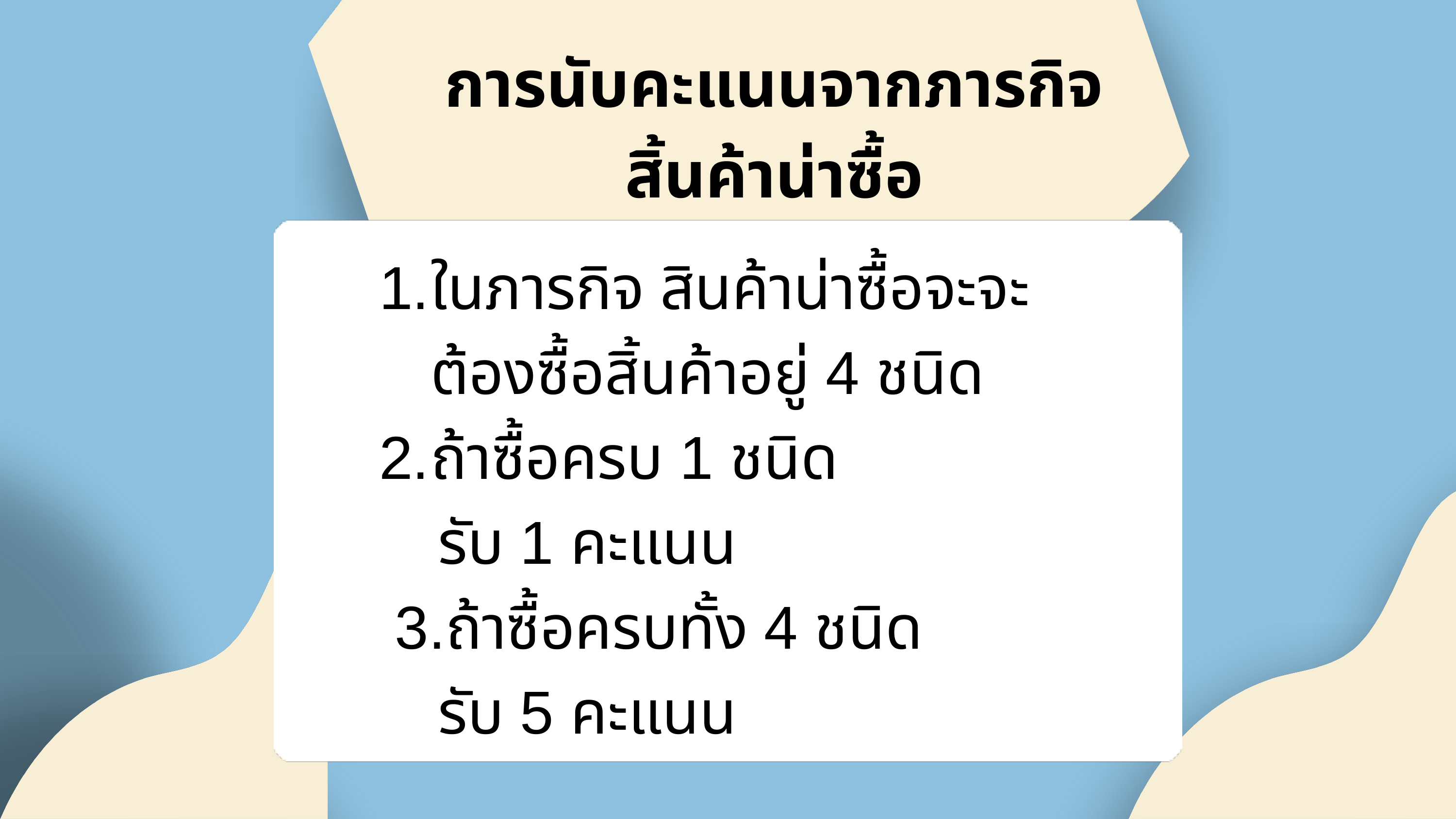

การนับคะแนนจากภารกิจ
สิ้นค้าน่าซื้อ

ในภารกิจ สินค้าน่าซื้อจะจะต้องซื้อสิ้นค้าอยู่ 4 ชนิด
ถ้าซื้อครบ 1 ชนิด
       รับ 1 คะแนน
    3.ถ้าซื้อครบทั้ง 4 ชนิด
       รับ 5 คะแนน